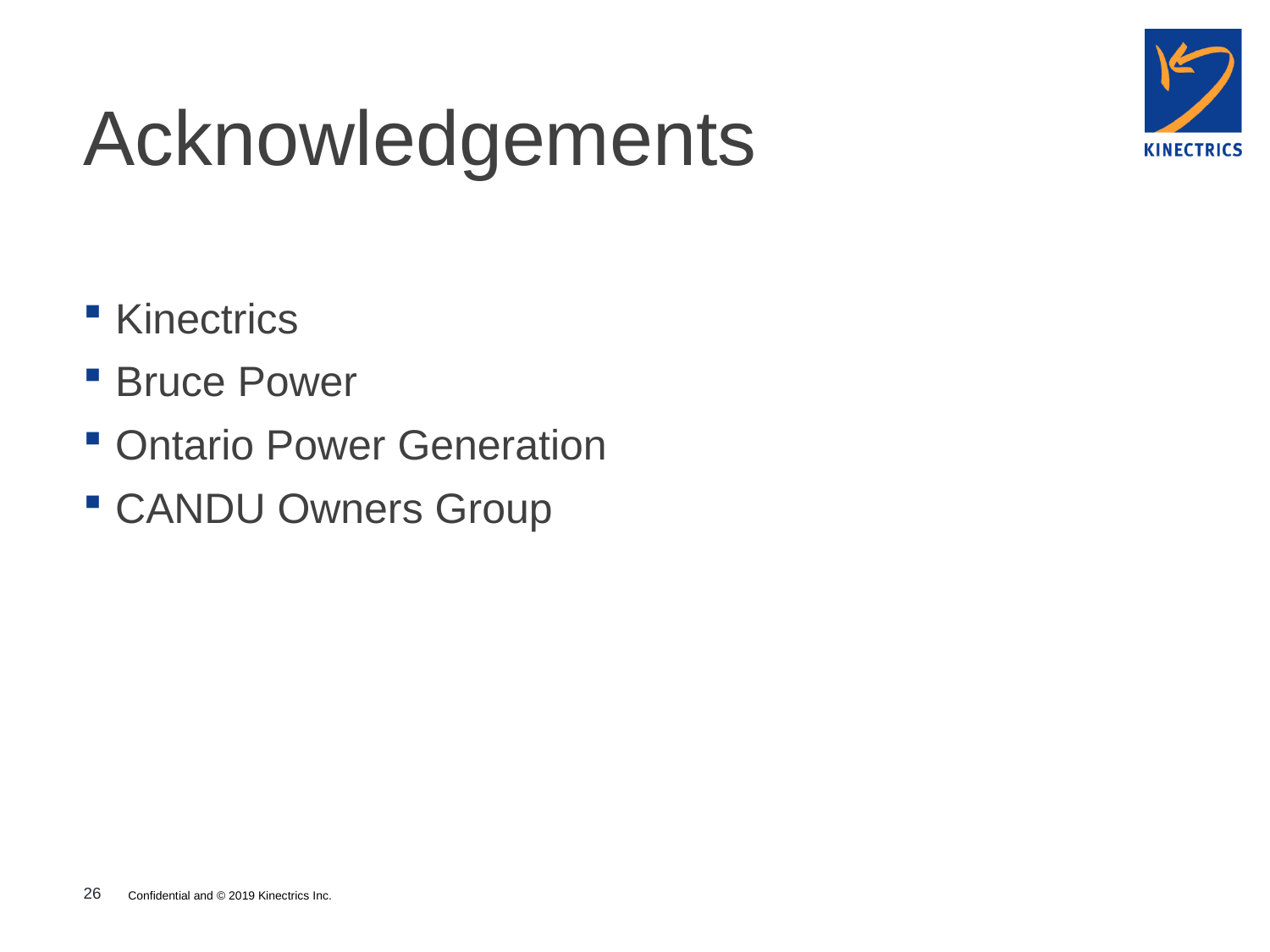

# Acknowledgements

Kinectrics
Bruce Power
Ontario Power Generation
CANDU Owners Group